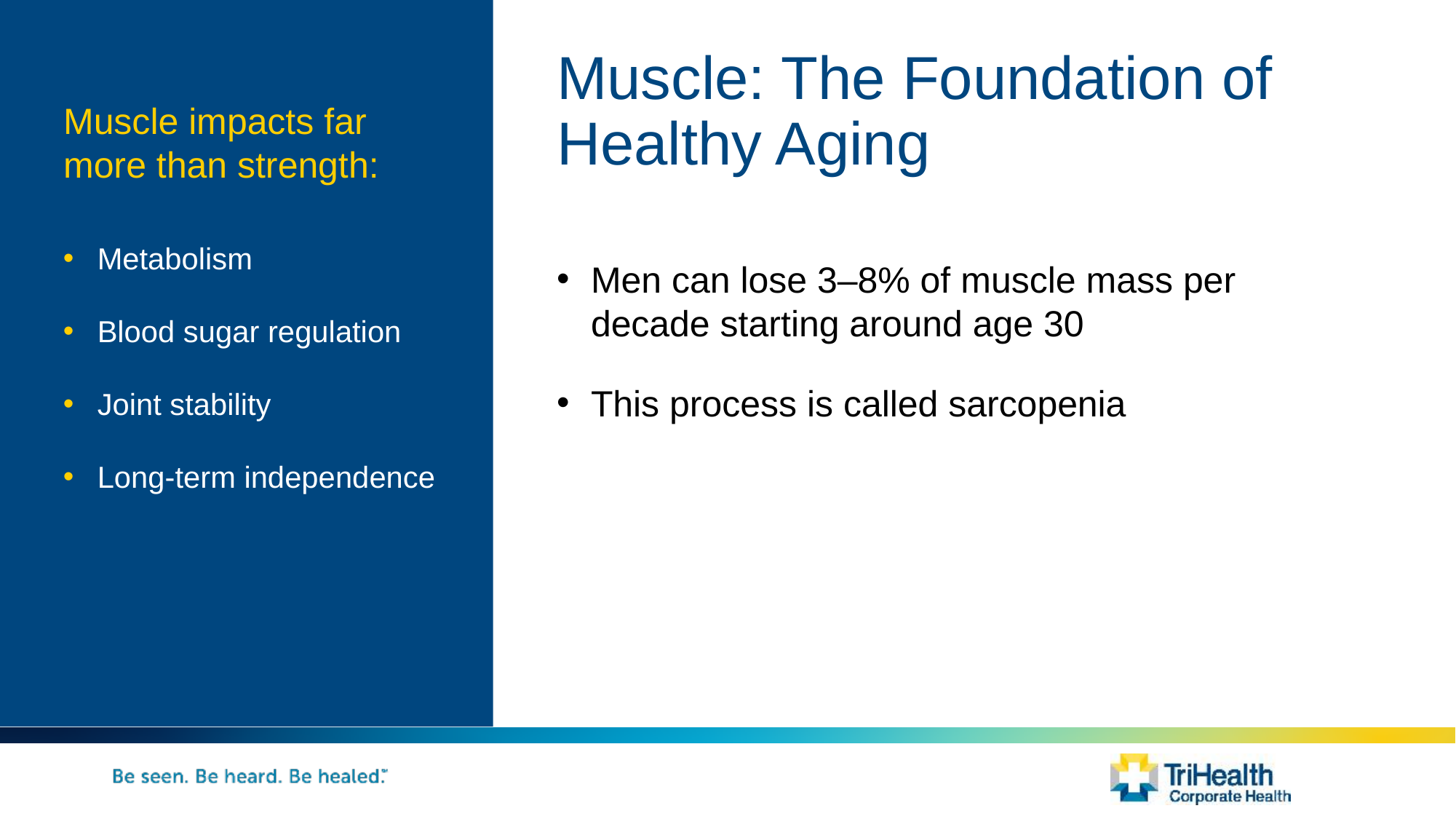

# Muscle: The Foundation of Healthy Aging
Muscle impacts far more than strength:
Metabolism
Blood sugar regulation
Joint stability
Long-term independence
Men can lose 3–8% of muscle mass per decade starting around age 30
This process is called sarcopenia